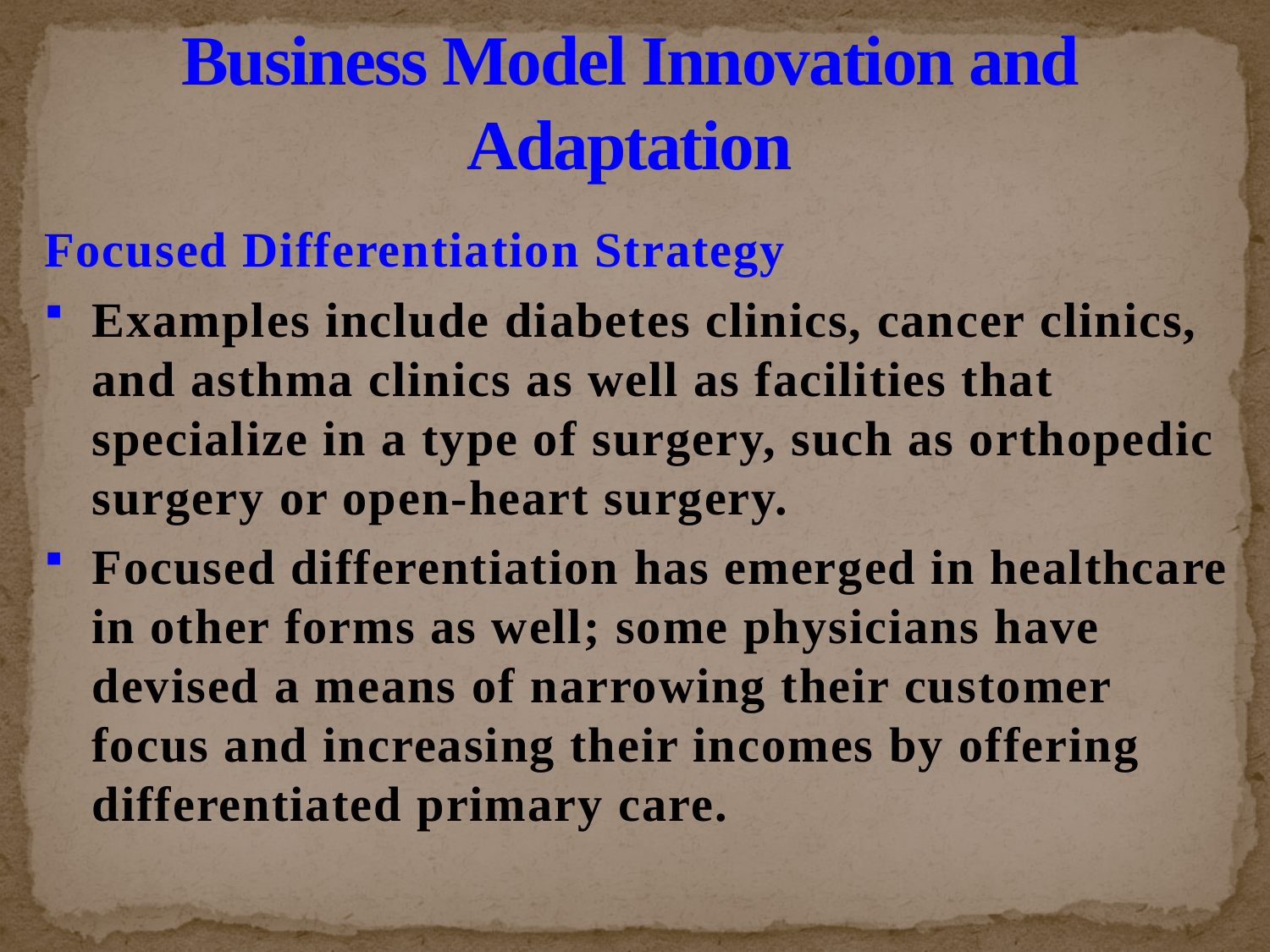

# Business Model Innovation and Adaptation
Focused Differentiation Strategy
Examples include diabetes clinics, cancer clinics, and asthma clinics as well as facilities that specialize in a type of surgery, such as orthopedic surgery or open-heart surgery.
Focused differentiation has emerged in healthcare in other forms as well; some physicians have devised a means of narrowing their customer focus and increasing their incomes by offering differentiated primary care.